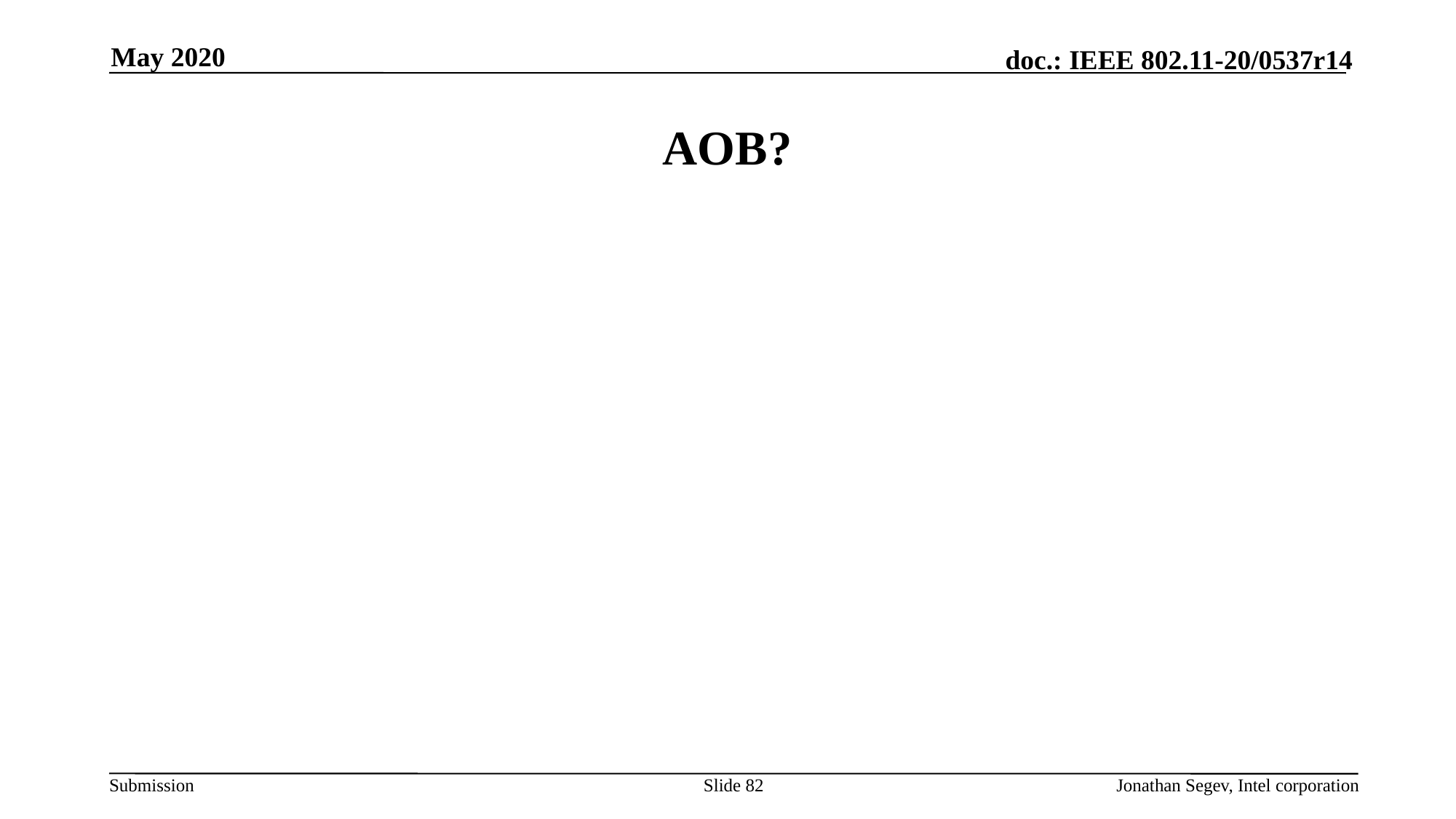

May 2020
# AOB?

Slide 82
Jonathan Segev, Intel corporation